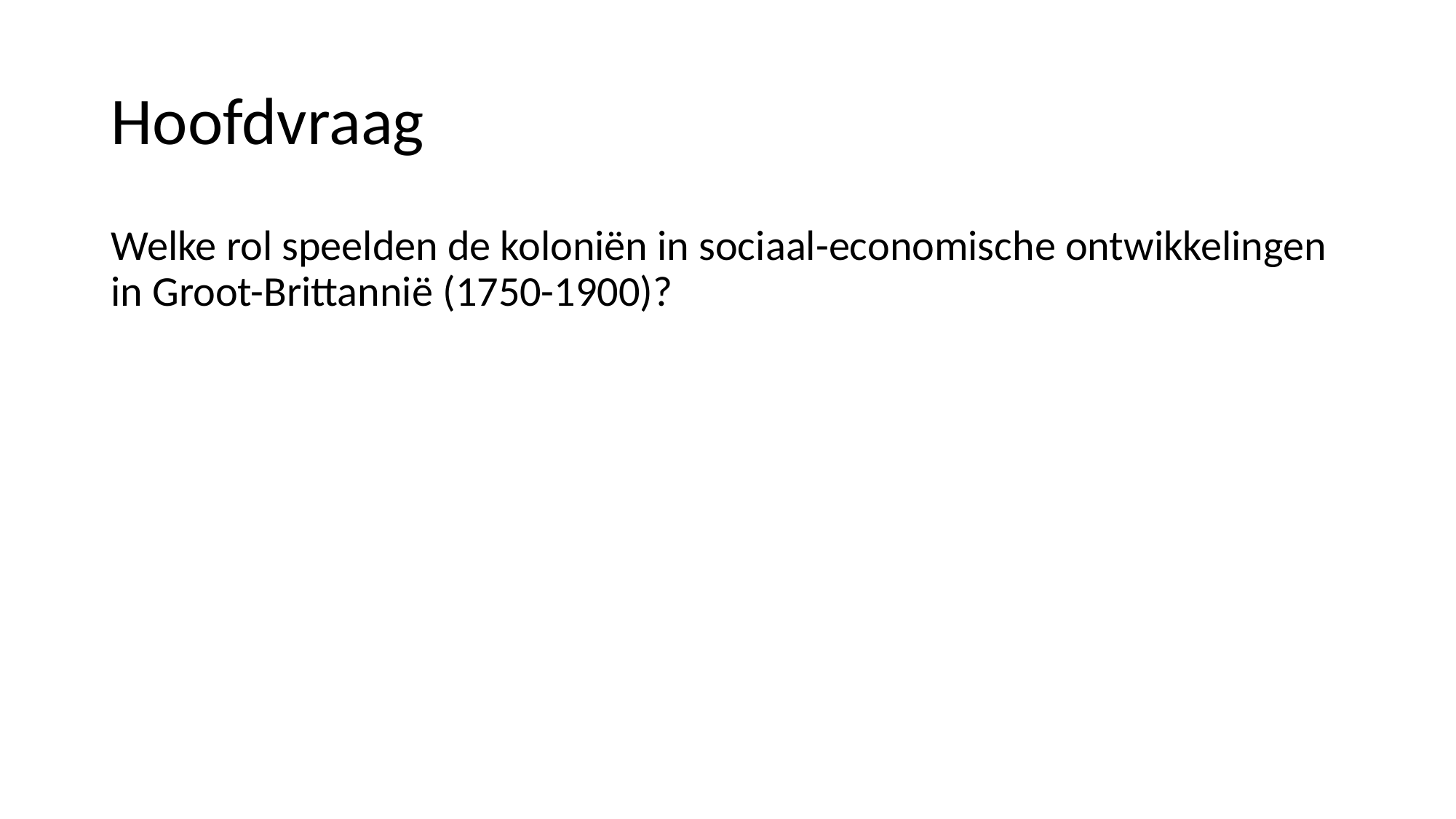

# Hoofdvraag
Welke rol speelden de koloniën in sociaal-economische ontwikkelingen in Groot-Brittannië (1750-1900)?